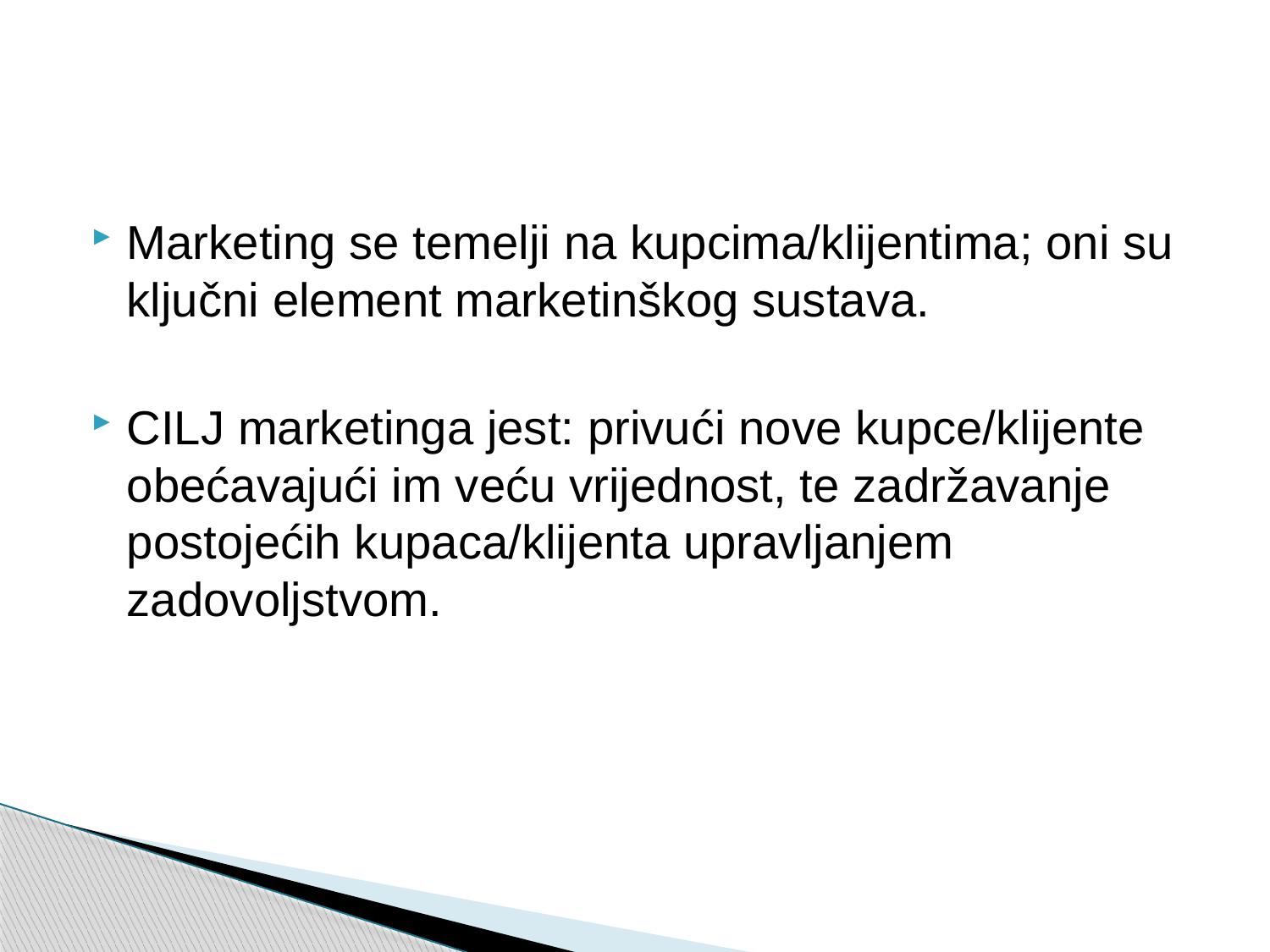

#
Marketing se temelji na kupcima/klijentima; oni su ključni element marketinškog sustava.

CILJ marketinga jest: privući nove kupce/klijente obećavajući im veću vrijednost, te zadržavanje postojećih kupaca/klijenta upravljanjem zadovoljstvom.